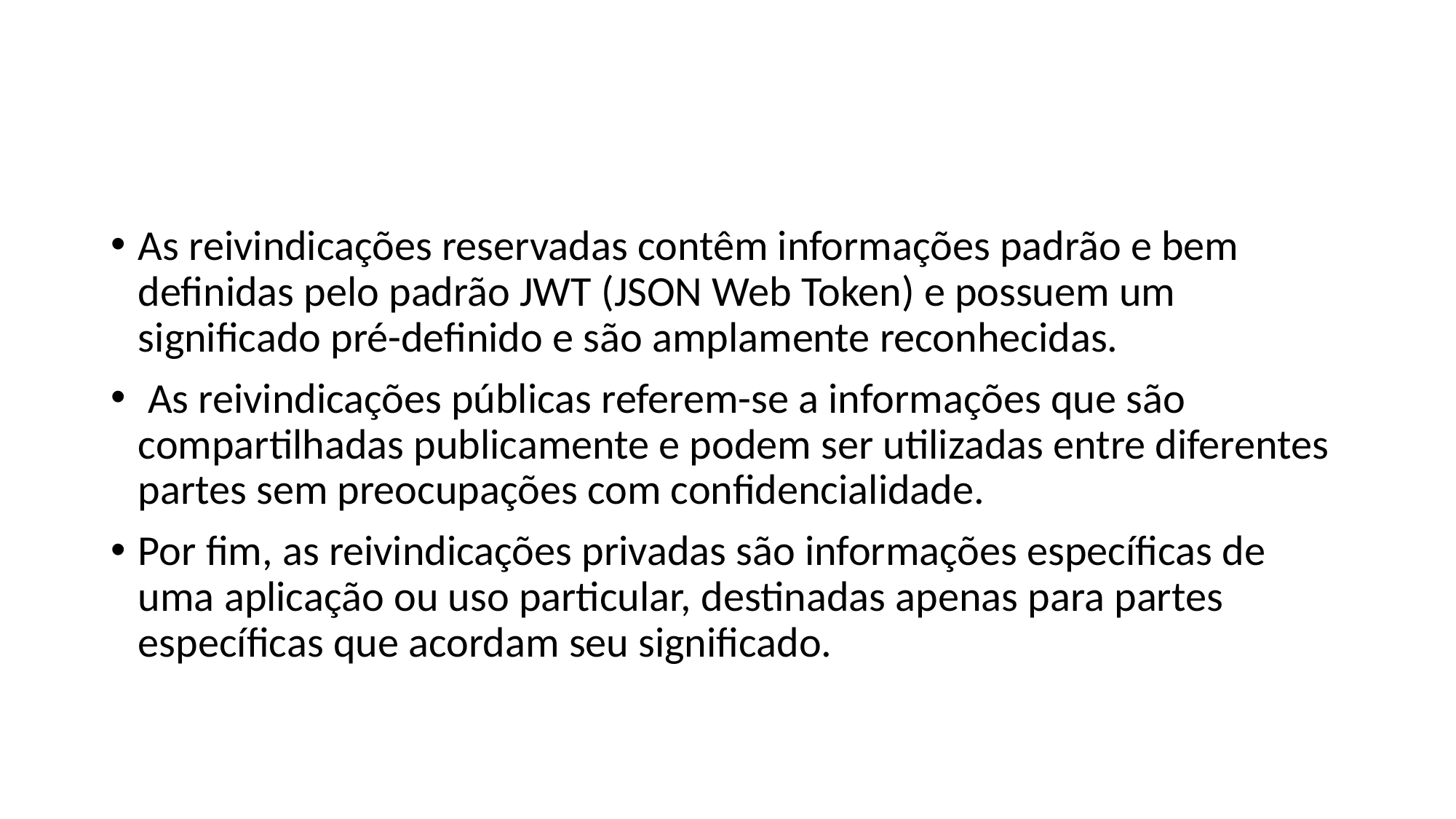

#
As reivindicações reservadas contêm informações padrão e bem definidas pelo padrão JWT (JSON Web Token) e possuem um significado pré-definido e são amplamente reconhecidas.
 As reivindicações públicas referem-se a informações que são compartilhadas publicamente e podem ser utilizadas entre diferentes partes sem preocupações com confidencialidade.
Por fim, as reivindicações privadas são informações específicas de uma aplicação ou uso particular, destinadas apenas para partes específicas que acordam seu significado.